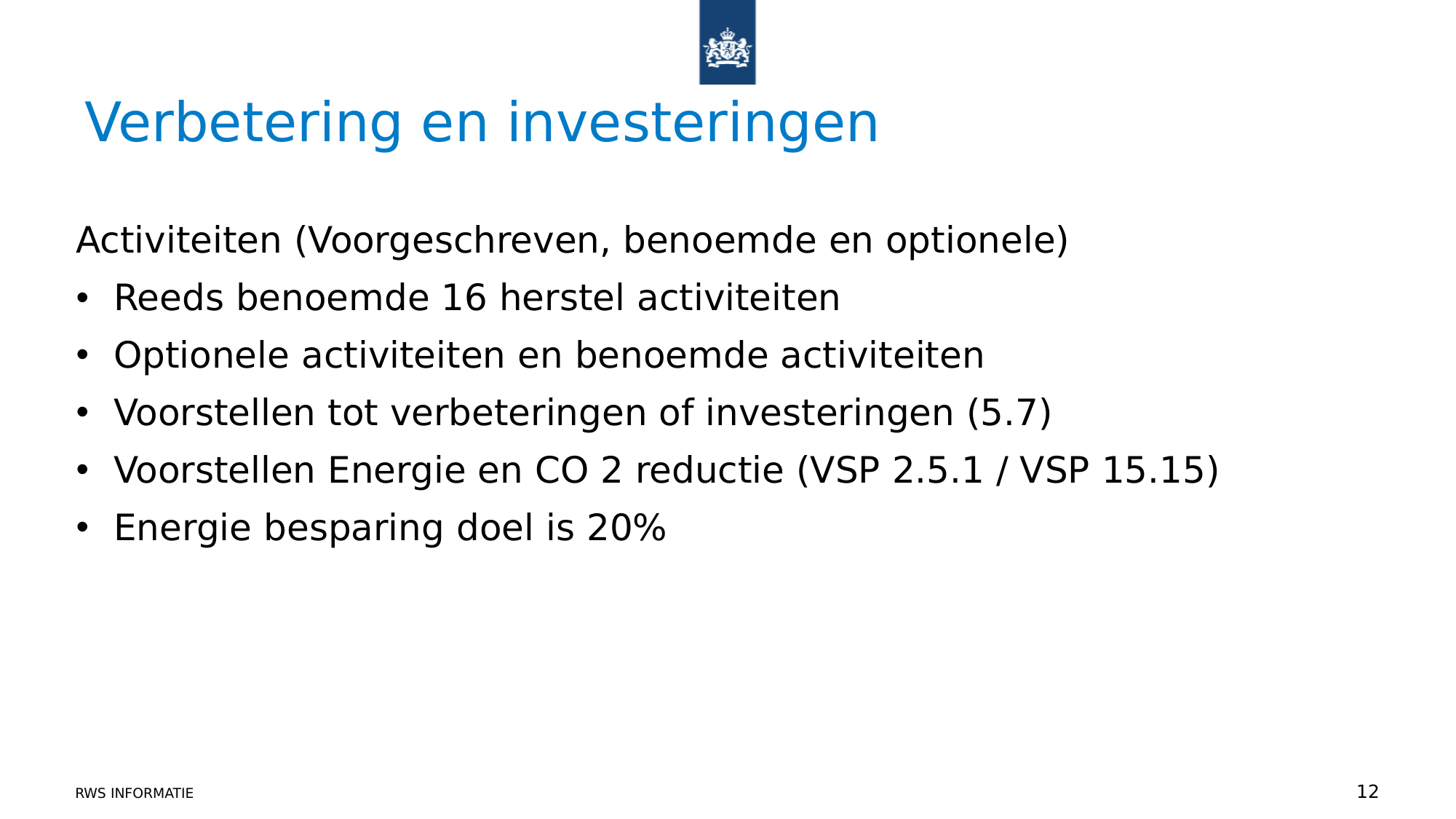

# Verbetering en investeringen
Activiteiten (Voorgeschreven, benoemde en optionele)
Reeds benoemde 16 herstel activiteiten
Optionele activiteiten en benoemde activiteiten
Voorstellen tot verbeteringen of investeringen (5.7)
Voorstellen Energie en CO 2 reductie (VSP 2.5.1 / VSP 15.15)
Energie besparing doel is 20%

RWS Informatie
12